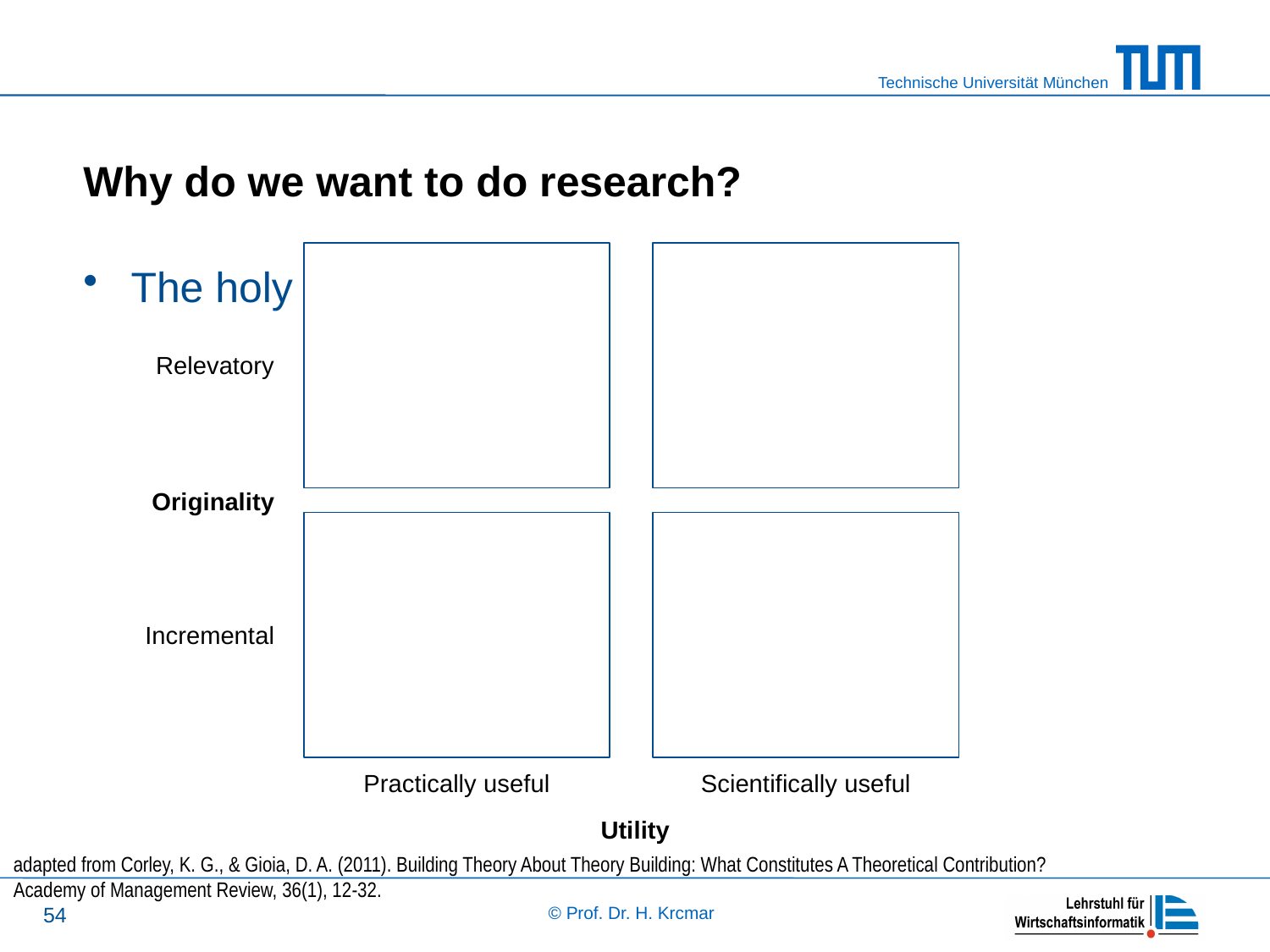

The holy grail
# Why do we want to do research?

Relevatory
Originality

Incremental
Practically useful
Scientifically useful
Utility
adapted from Corley, K. G., & Gioia, D. A. (2011). Building Theory About Theory Building: What Constitutes A Theoretical Contribution?
Academy of Management Review, 36(1), 12-32.